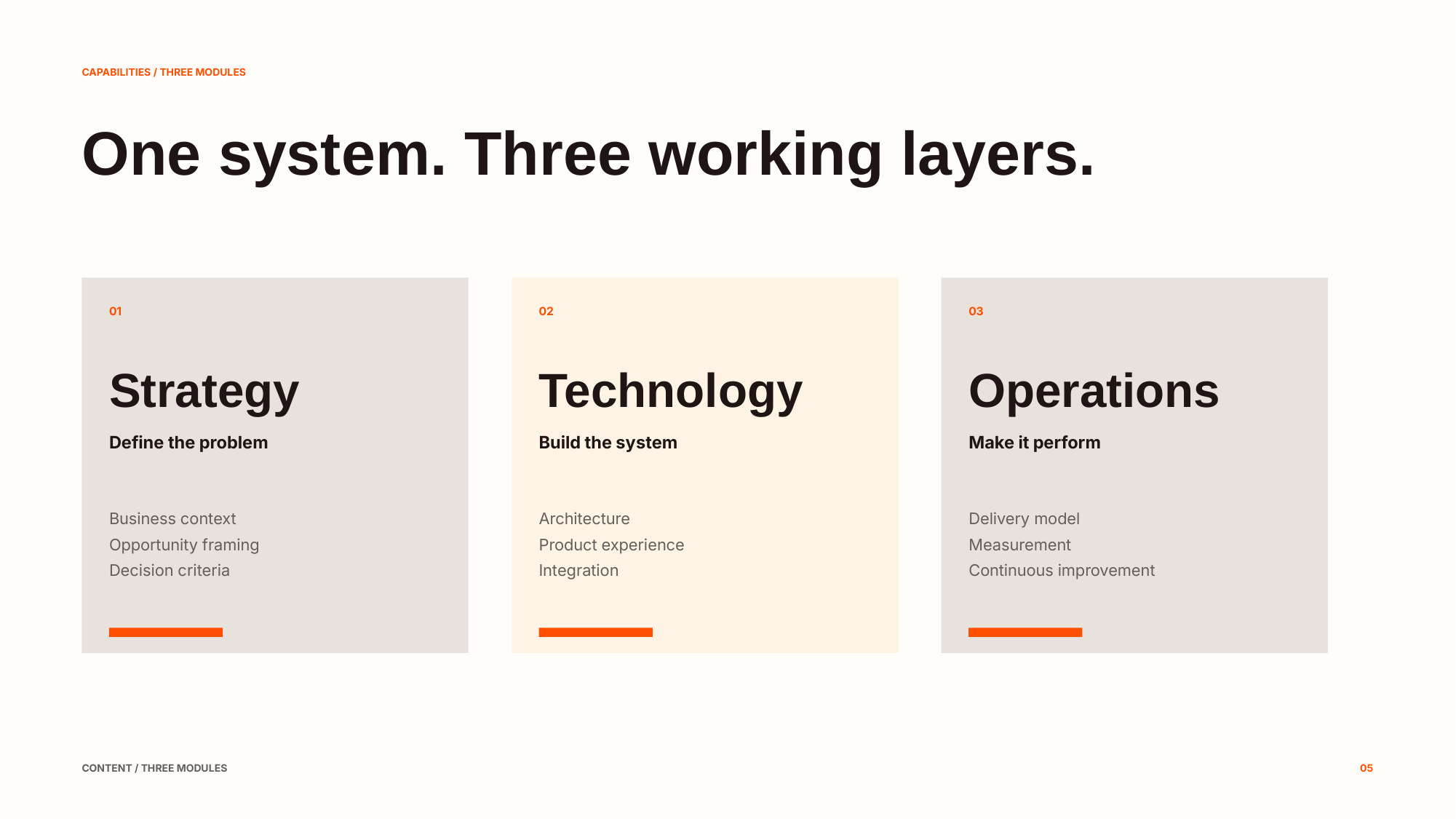

CAPABILITIES / THREE MODULES
One system. Three working layers.

01
02
03
Strategy
Technology
Operations
Define the problem
Build the system
Make it perform
Business context
Opportunity framing
Decision criteria
Architecture
Product experience
Integration
Delivery model
Measurement
Continuous improvement

CONTENT / THREE MODULES
05